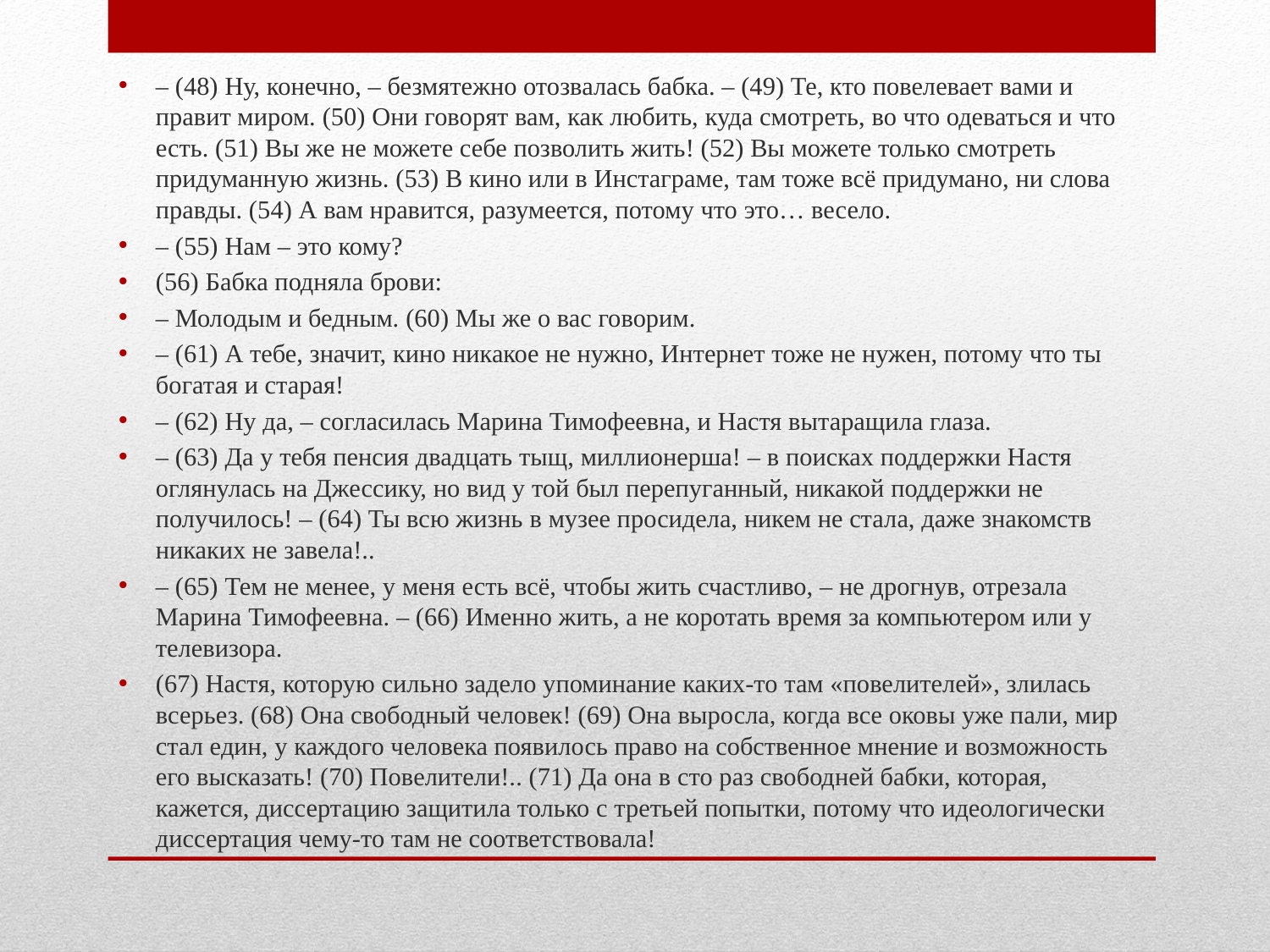

– (48) Ну, конечно, – безмятежно отозвалась бабка. – (49) Те, кто повелевает вами и правит миром. (50) Они говорят вам, как любить, куда смотреть, во что одеваться и что есть. (51) Вы же не можете себе позволить жить! (52) Вы можете только смотреть придуманную жизнь. (53) В кино или в Инстаграме, там тоже всё придумано, ни слова правды. (54) А вам нравится, разумеется, потому что это… весело.
– (55) Нам – это кому?
(56) Бабка подняла брови:
– Молодым и бедным. (60) Мы же о вас говорим.
– (61) А тебе, значит, кино никакое не нужно, Интернет тоже не нужен, потому что ты богатая и старая!
– (62) Ну да, – согласилась Марина Тимофеевна, и Настя вытаращила глаза.
– (63) Да у тебя пенсия двадцать тыщ, миллионерша! – в поисках поддержки Настя оглянулась на Джессику, но вид у той был перепуганный, никакой поддержки не получилось! – (64) Ты всю жизнь в музее просидела, никем не стала, даже знакомств никаких не завела!..
– (65) Тем не менее, у меня есть всё, чтобы жить счастливо, – не дрогнув, отрезала Марина Тимофеевна. – (66) Именно жить, а не коротать время за компьютером или у телевизора.
(67) Настя, которую сильно задело упоминание каких-то там «повелителей», злилась всерьез. (68) Она свободный человек! (69) Она выросла, когда все оковы уже пали, мир стал един, у каждого человека появилось право на собственное мнение и возможность его высказать! (70) Повелители!.. (71) Да она в сто раз свободней бабки, которая, кажется, диссертацию защитила только с третьей попытки, потому что идеологически диссертация чему-то там не соответствовала!